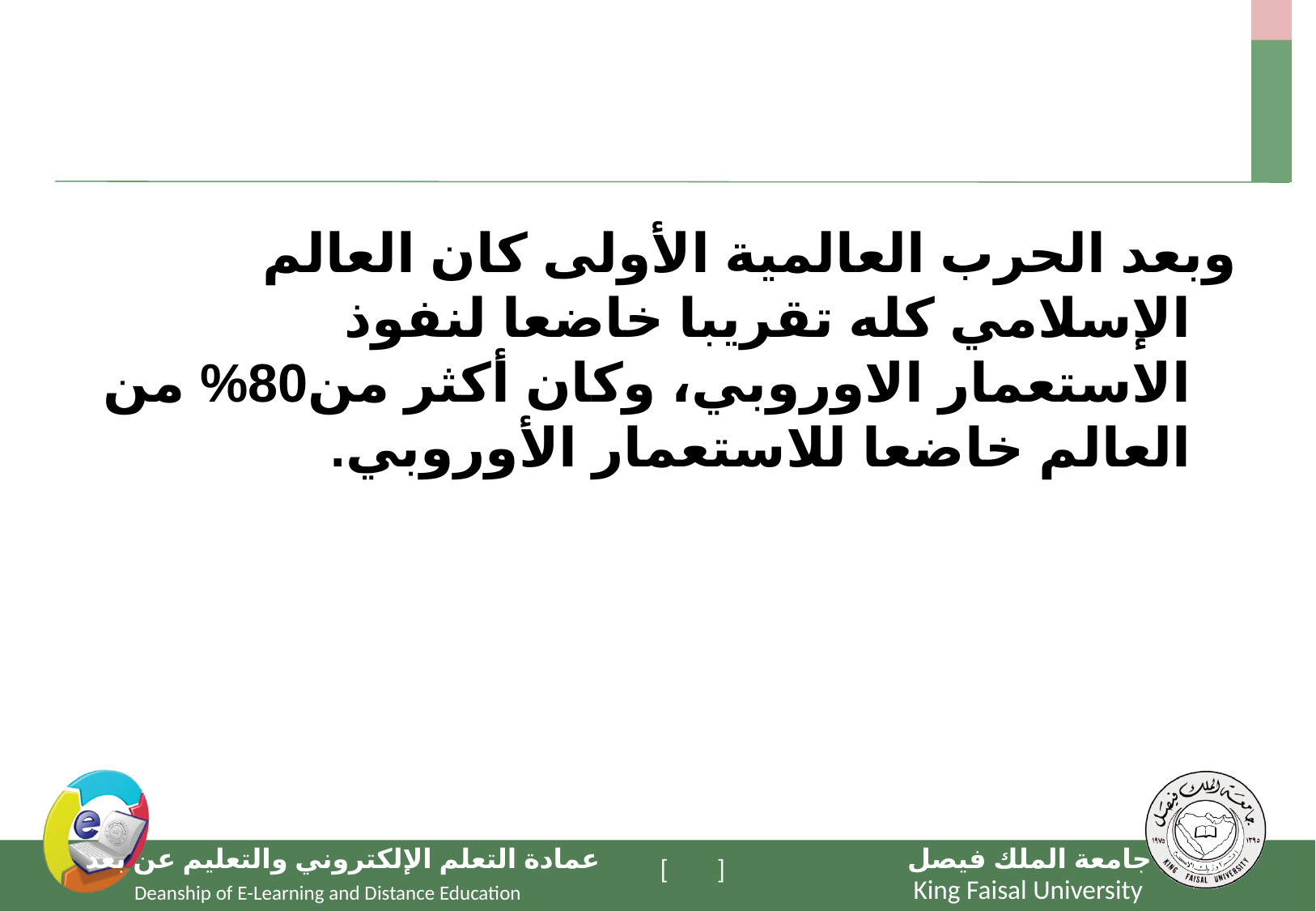

#
وبعد الحرب العالمية الأولى كان العالم الإسلامي كله تقريبا خاضعا لنفوذ الاستعمار الاوروبي، وكان أكثر من80% من العالم خاضعا للاستعمار الأوروبي.